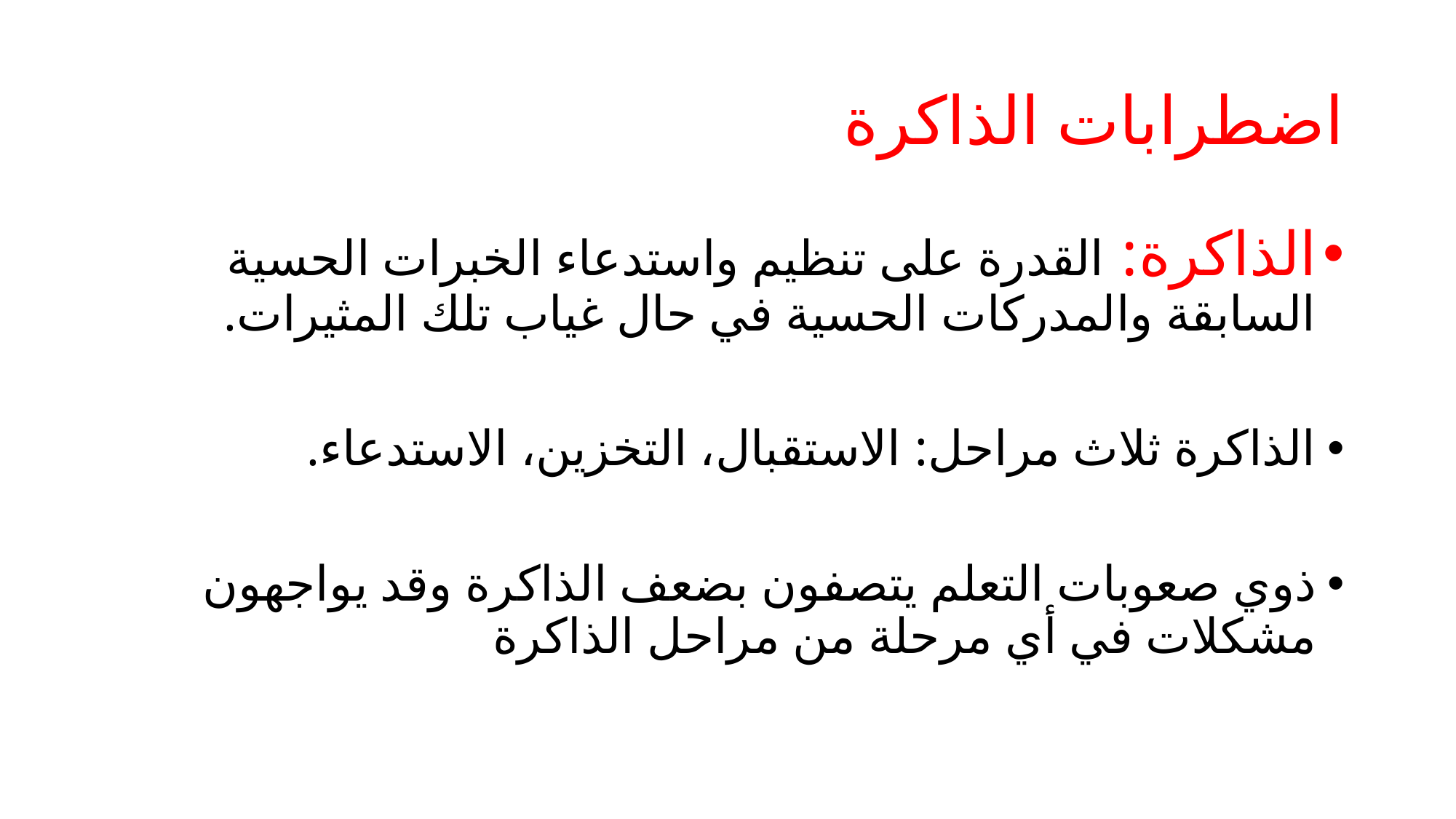

# اضطرابات الذاكرة
الذاكرة: القدرة على تنظيم واستدعاء الخبرات الحسية السابقة والمدركات الحسية في حال غياب تلك المثيرات.

الذاكرة ثلاث مراحل: الاستقبال، التخزين، الاستدعاء.

ذوي صعوبات التعلم يتصفون بضعف الذاكرة وقد يواجهون مشكلات في أي مرحلة من مراحل الذاكرة